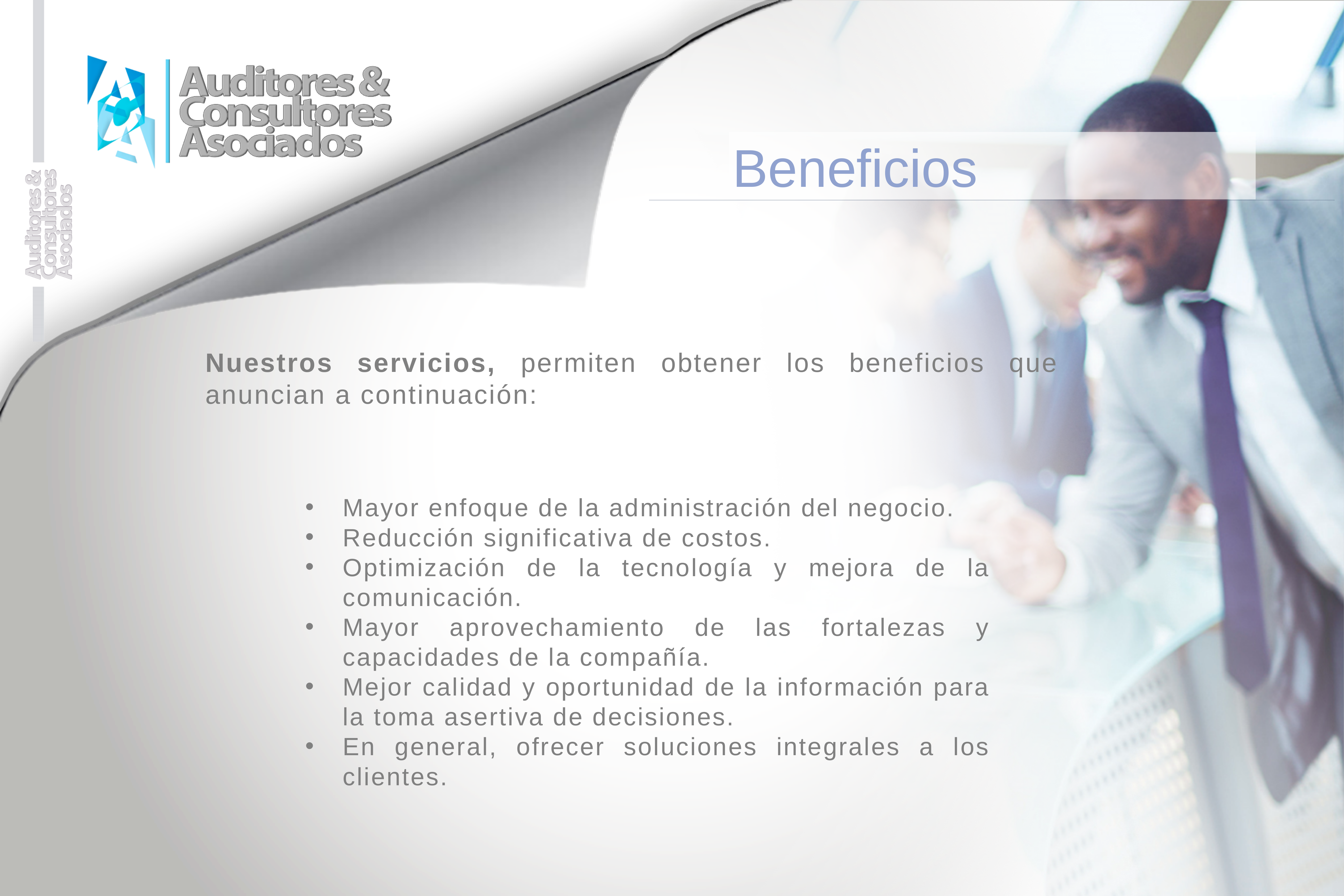

Beneficios
Nuestros servicios, permiten obtener los beneficios que anuncian a continuación:
Mayor enfoque de la administración del negocio.
Reducción significativa de costos.
Optimización de la tecnología y mejora de la comunicación.
Mayor aprovechamiento de las fortalezas y capacidades de la compañía.
Mejor calidad y oportunidad de la información para la toma asertiva de decisiones.
En general, ofrecer soluciones integrales a los clientes.